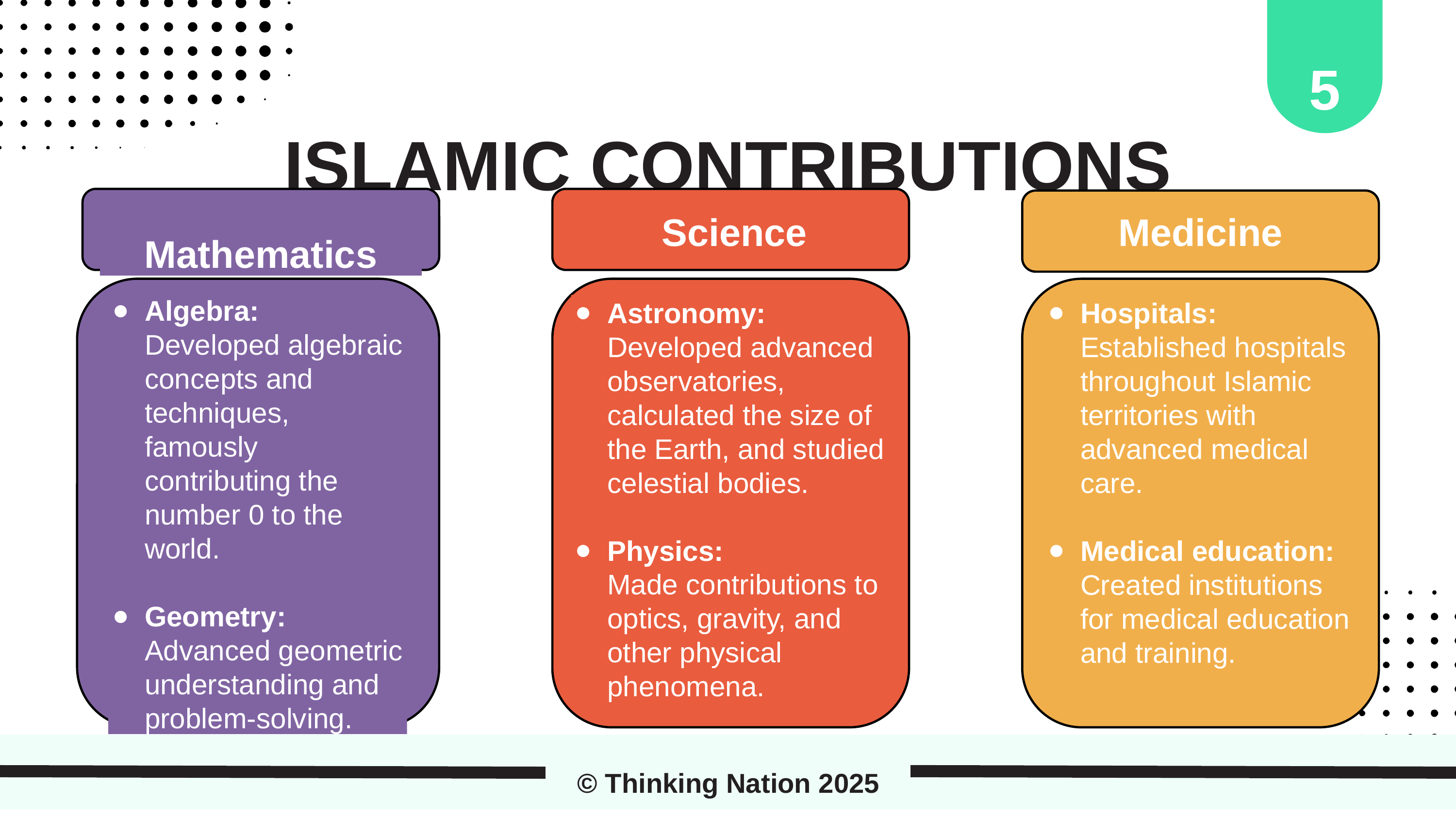

5
ISLAMIC CONTRIBUTIONS

Mathematics

Science

Medicine

Astronomy: Developed advanced observatories, calculated the size of the Earth, and studied celestial bodies.

Physics:
Made contributions to optics, gravity, and other physical phenomena.

Hospitals:
Established hospitals throughout Islamic territories with advanced medical care.

Medical education: Created institutions for medical education and training.
Algebra:
Developed algebraic concepts and techniques, famously contributing the number 0 to the world.

Geometry:
Advanced geometric understanding and problem-solving.

© Thinking Nation 2025